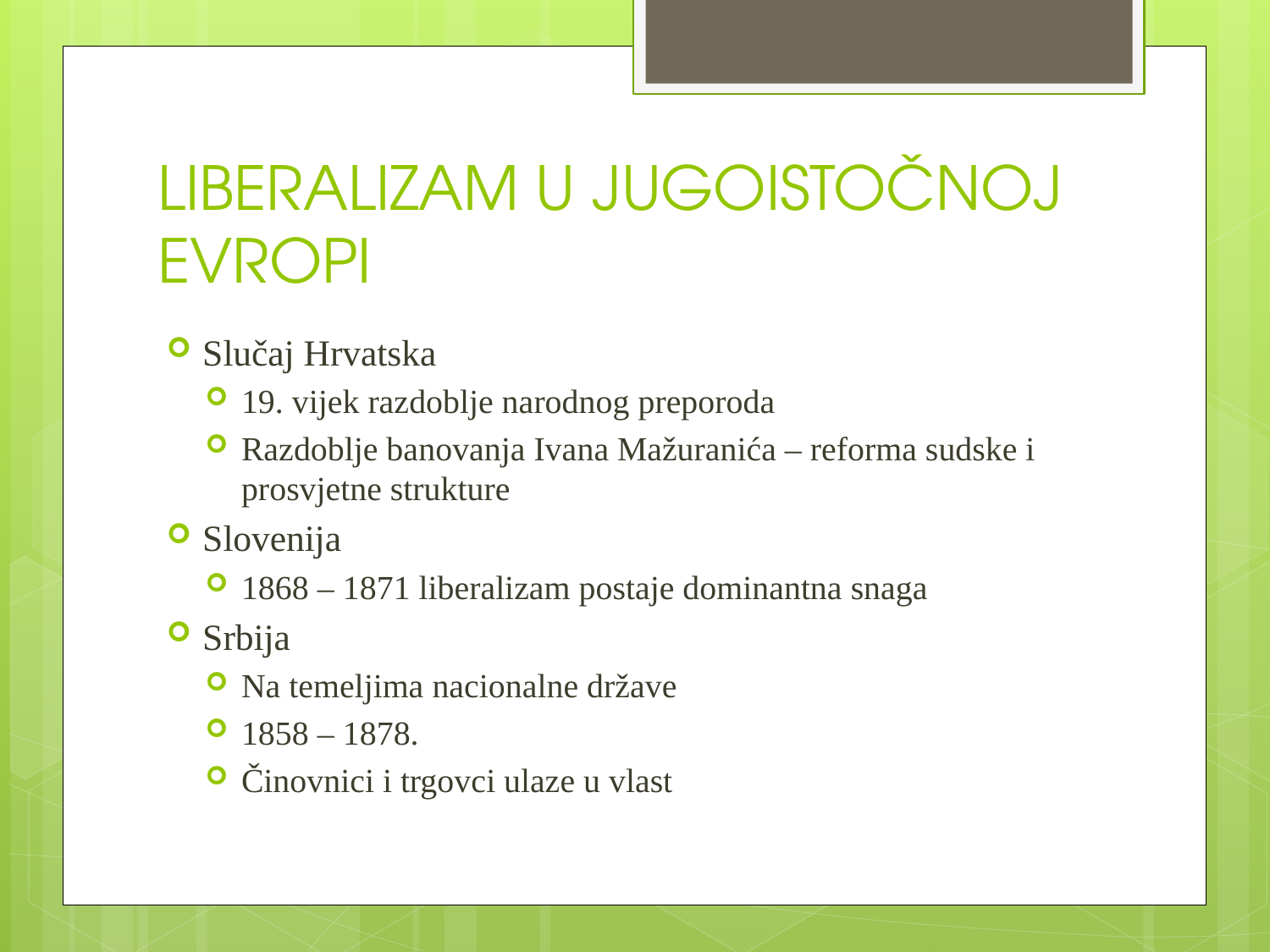

# LIBERALIZAM U JUGOISTOČNOJ EVROPI
Slučaj Hrvatska
19. vijek razdoblje narodnog preporoda
Razdoblje banovanja Ivana Mažuranića – reforma sudske i prosvjetne strukture
Slovenija
1868 – 1871 liberalizam postaje dominantna snaga
Srbija
Na temeljima nacionalne države
1858 – 1878.
Činovnici i trgovci ulaze u vlast